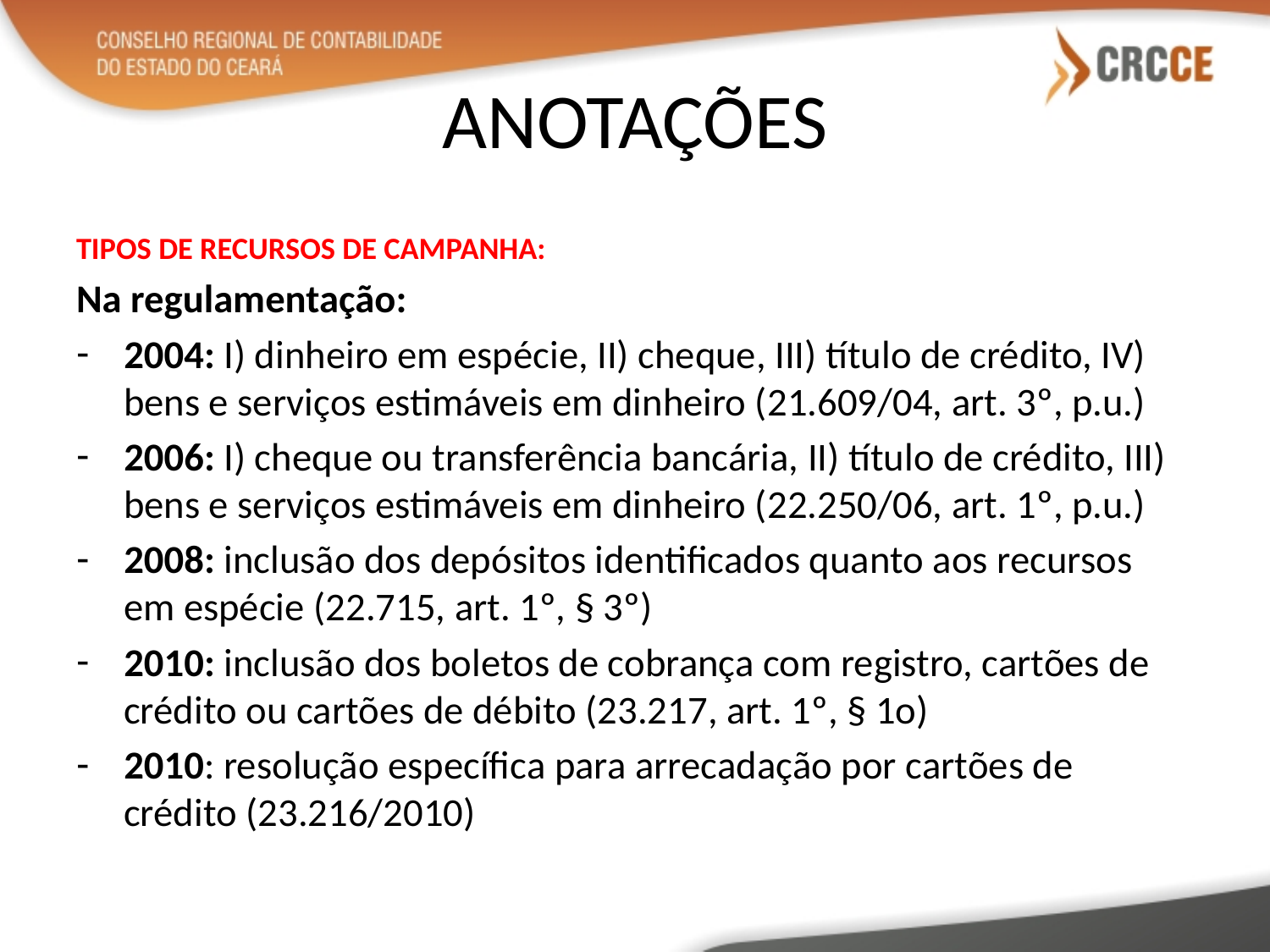

# ANOTAÇÕES
TIPOS DE RECURSOS DE CAMPANHA:
Na regulamentação:
2004: I) dinheiro em espécie, II) cheque, III) título de crédito, IV) bens e serviços estimáveis em dinheiro (21.609/04, art. 3º, p.u.)
2006: I) cheque ou transferência bancária, II) título de crédito, III) bens e serviços estimáveis em dinheiro (22.250/06, art. 1º, p.u.)
2008: inclusão dos depósitos identificados quanto aos recursos em espécie (22.715, art. 1º, § 3º)
2010: inclusão dos boletos de cobrança com registro, cartões de crédito ou cartões de débito (23.217, art. 1º, § 1o)
2010: resolução específica para arrecadação por cartões de crédito (23.216/2010)